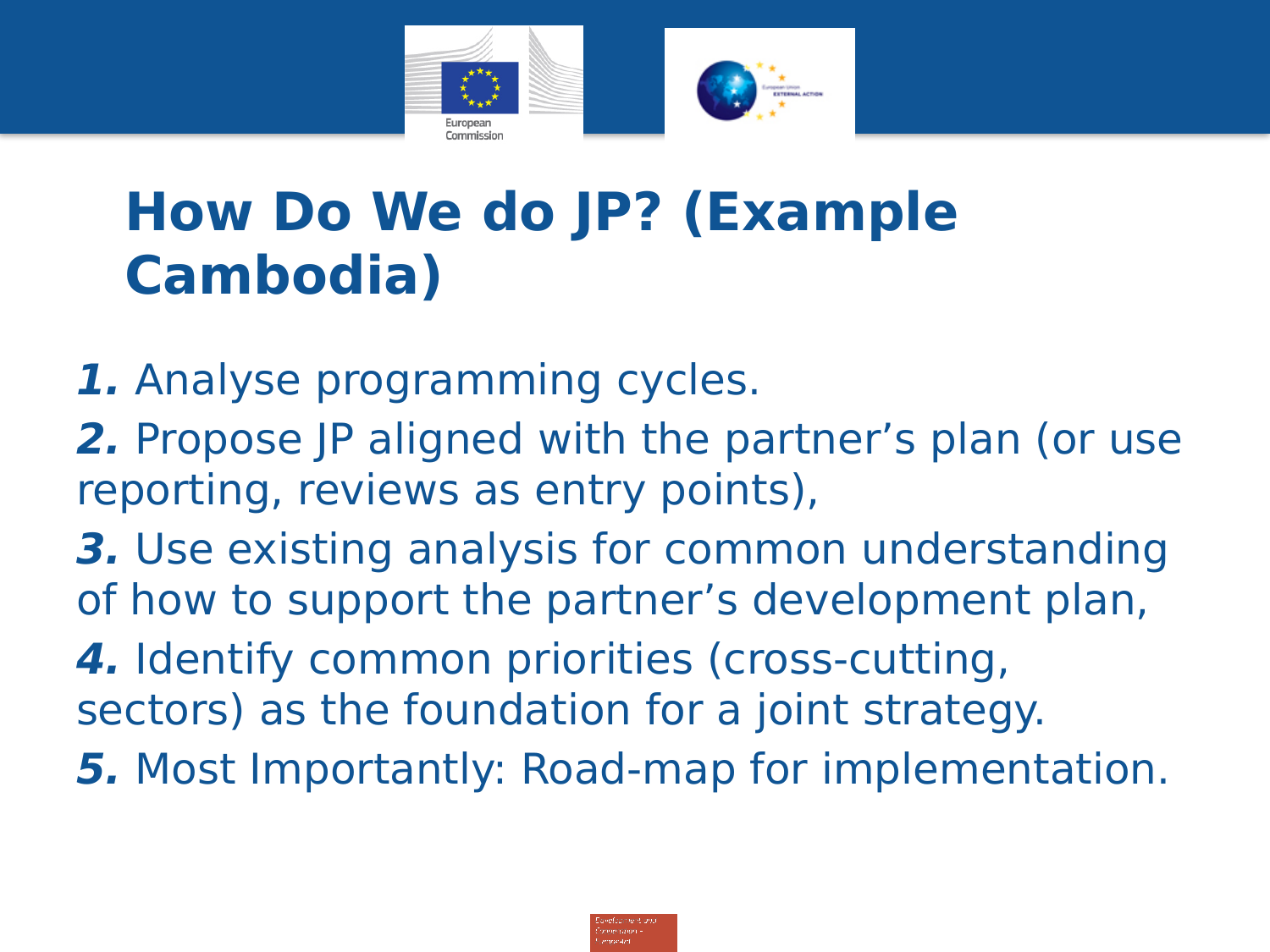

# How Do We do JP? (Example Cambodia)
1. Analyse programming cycles.
2. Propose JP aligned with the partner’s plan (or use reporting, reviews as entry points),
3. Use existing analysis for common understanding of how to support the partner’s development plan,
4. Identify common priorities (cross-cutting, sectors) as the foundation for a joint strategy.
5. Most Importantly: Road-map for implementation.